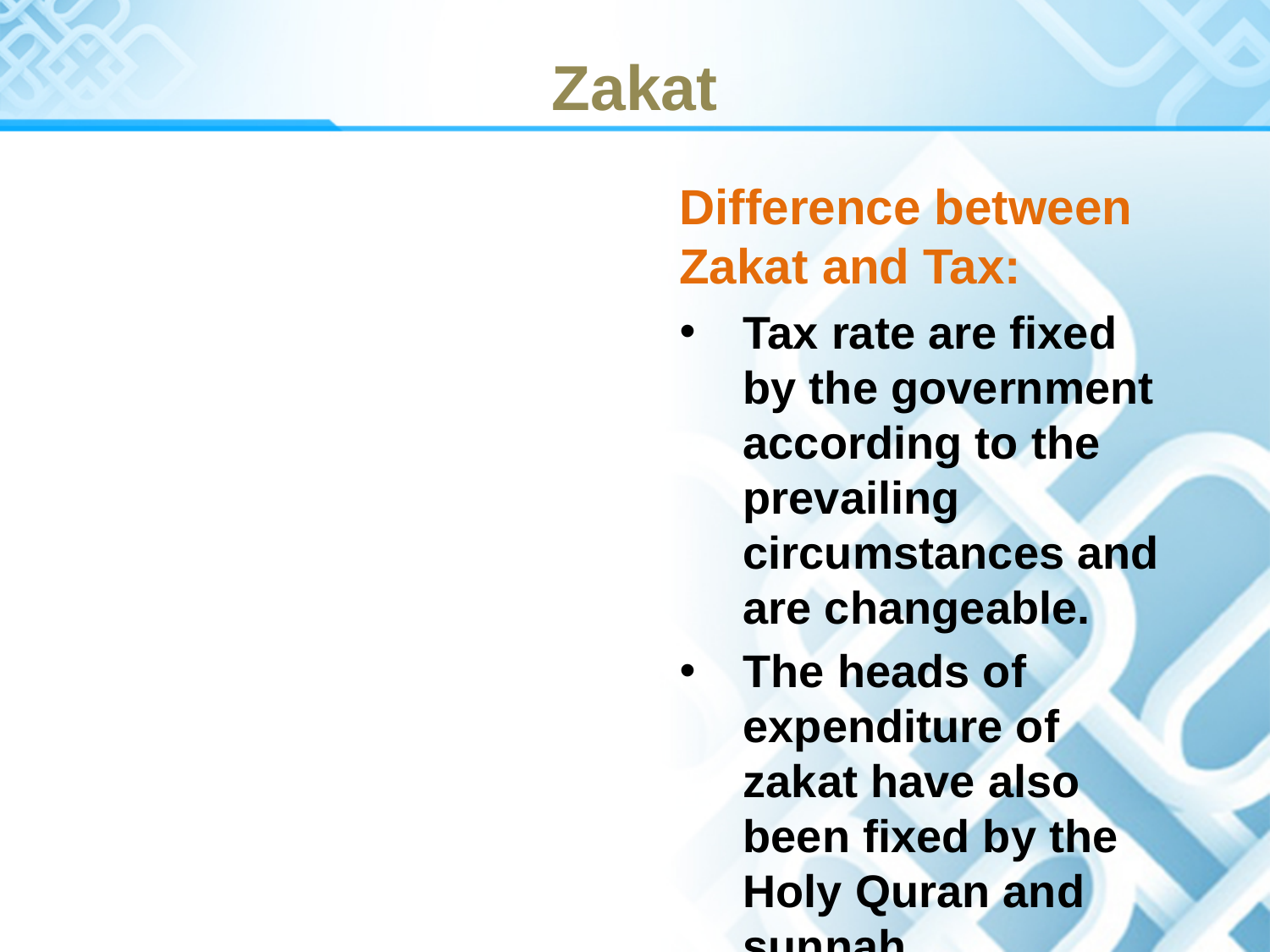

Zakat
Difference between Zakat and Tax:
Tax rate are fixed by the government according to the prevailing circumstances and are changeable.
The heads of expenditure of zakat have also been fixed by the Holy Quran and sunnah.